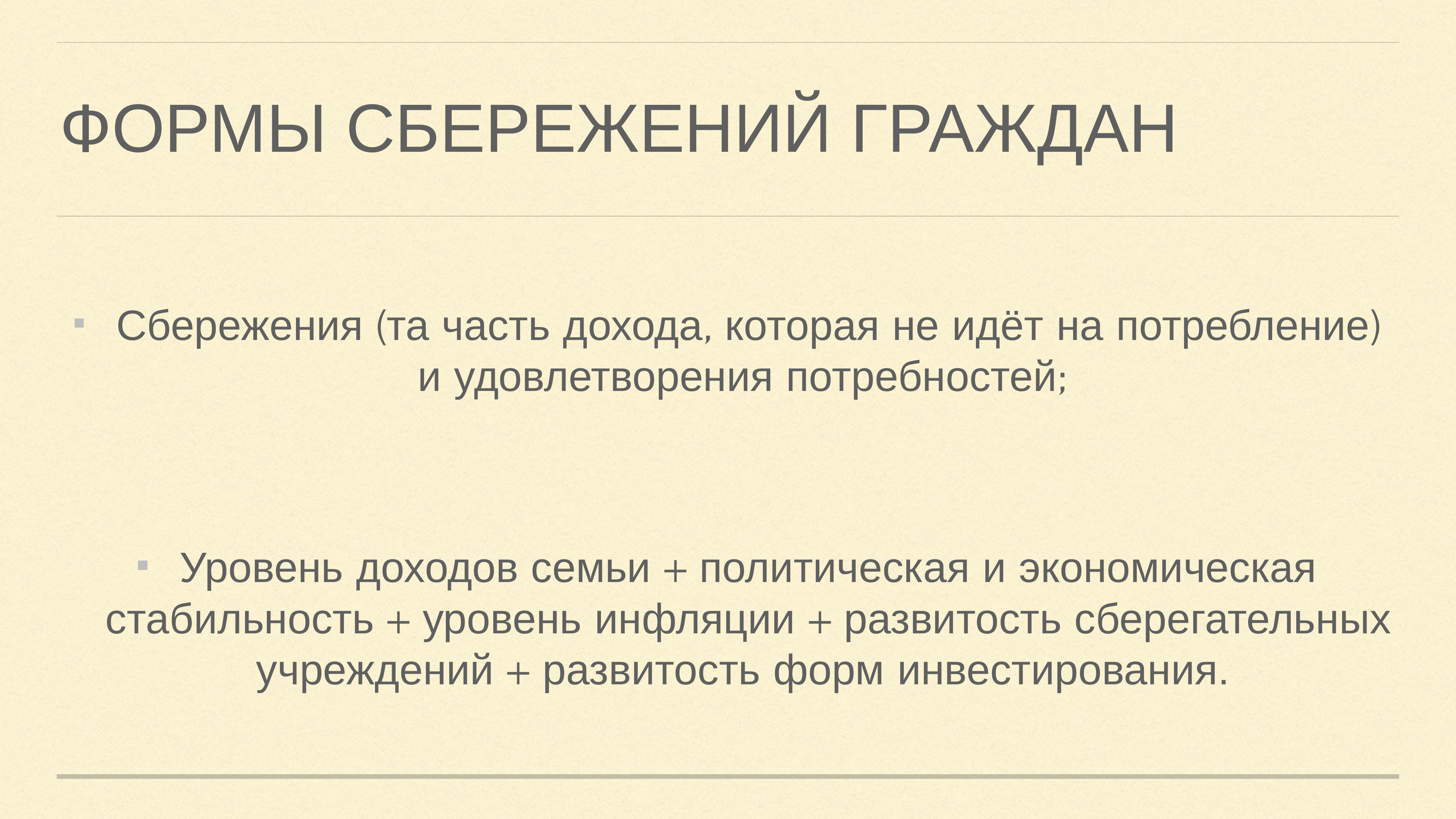

# Формы сбережений граждан
Сбережения (та часть дохода, которая не идёт на потребление) и удовлетворения потребностей;

Уровень доходов семьи + политическая и экономическая стабильность + уровень инфляции + развитость сберегательных учреждений + развитость форм инвестирования.